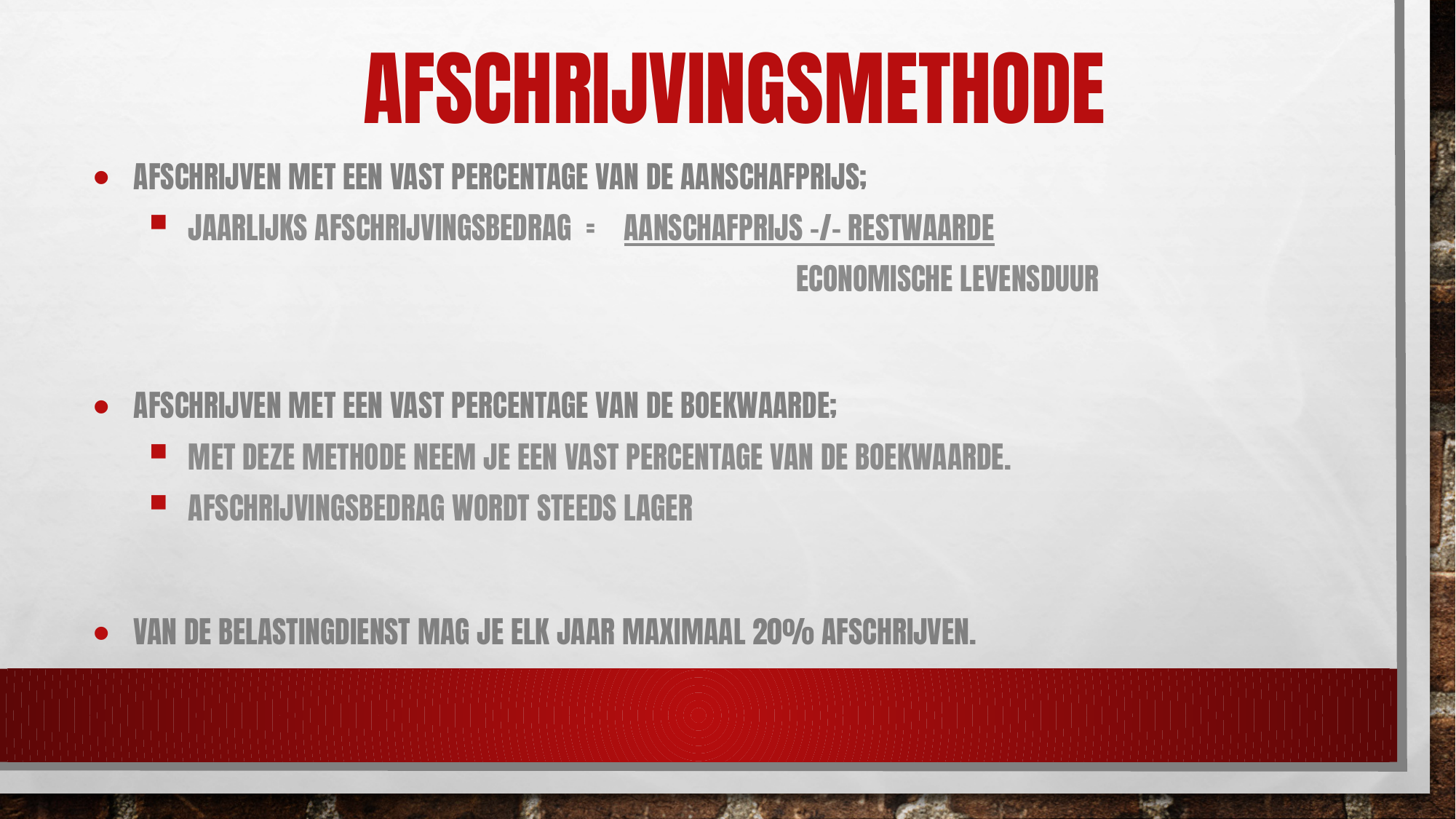

# Afschrijvingsmethode
Afschrijven met een vast percentage van de aanschafprijs;
Jaarlijks afschrijvingsbedrag  =    aanschafprijs -/- restwaarde
		                                                         economische levensduur

Afschrijven met een vast percentage van de boekwaarde;
Met deze methode neem je een vast percentage van de boekwaarde.
Afschrijvingsbedrag wordt steeds lager

Van de belastingdienst mag je elk jaar maximaal 20% afschrijven.